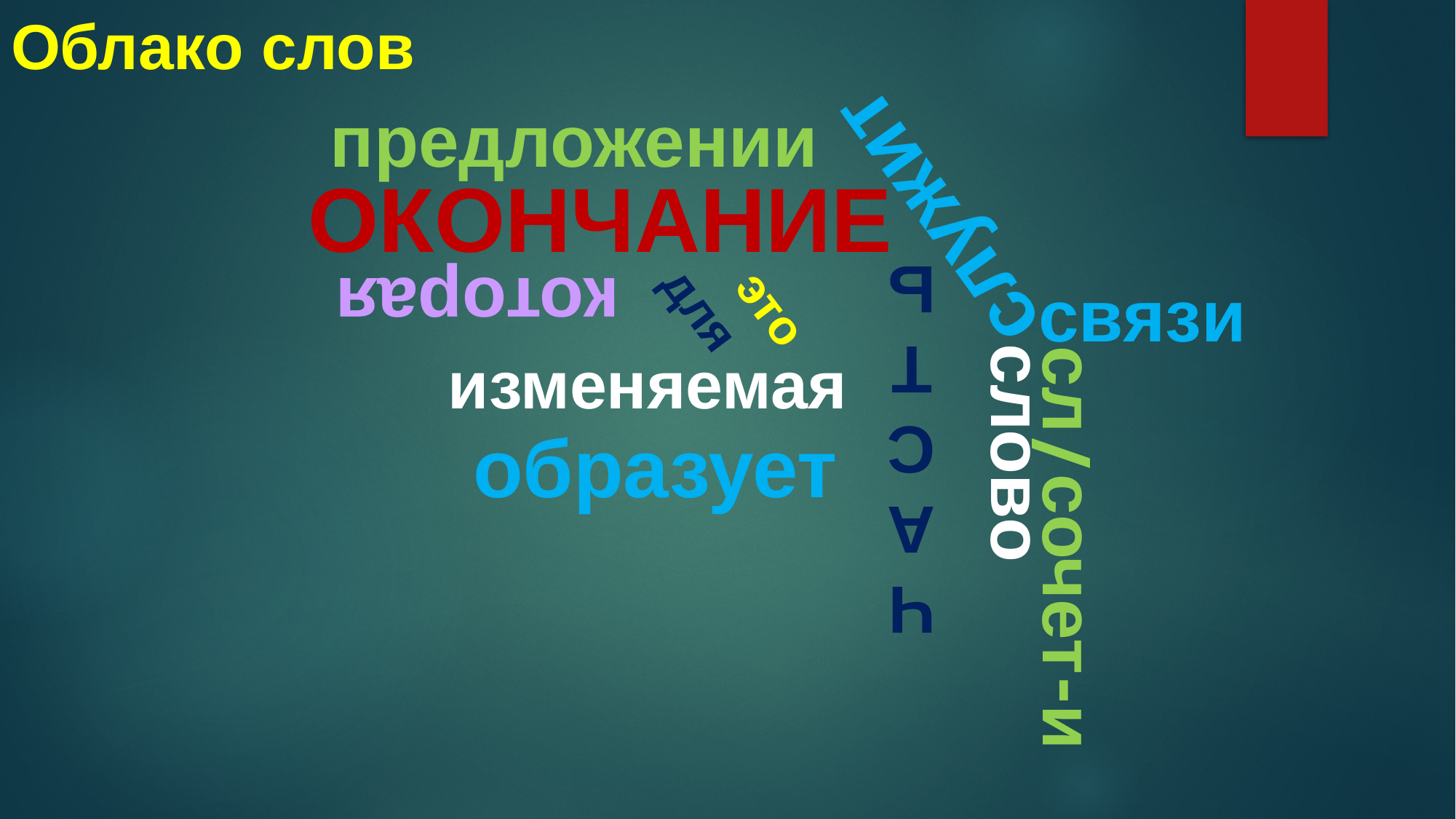

# Облако слов
предложении
ОКОНЧАНИЕ
служит
которая
это
связи
изменяемая
ЧАСТ
Ь
слово
сл/сочет-и
для
образует